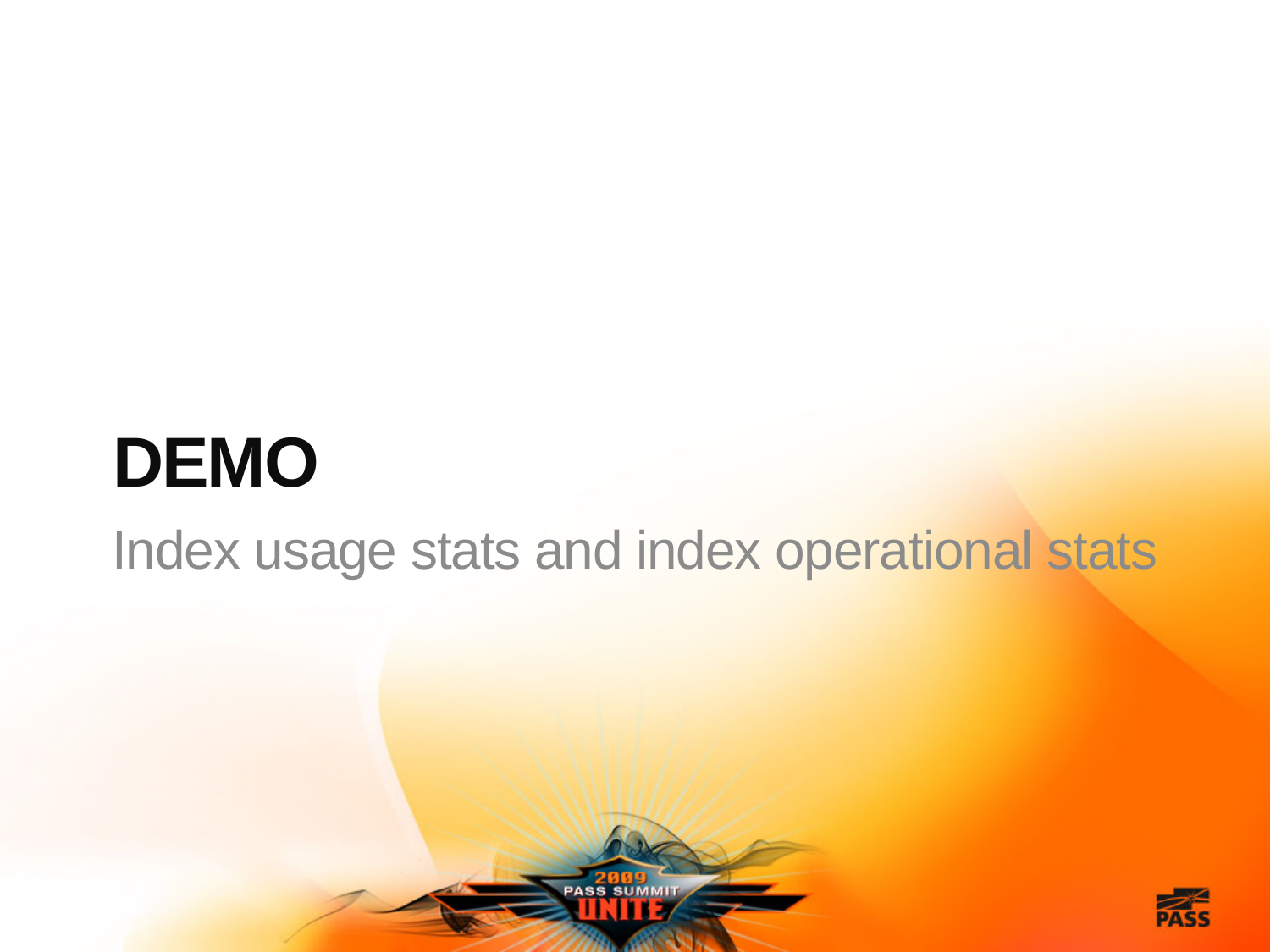

# Demo
Index usage stats and index operational stats